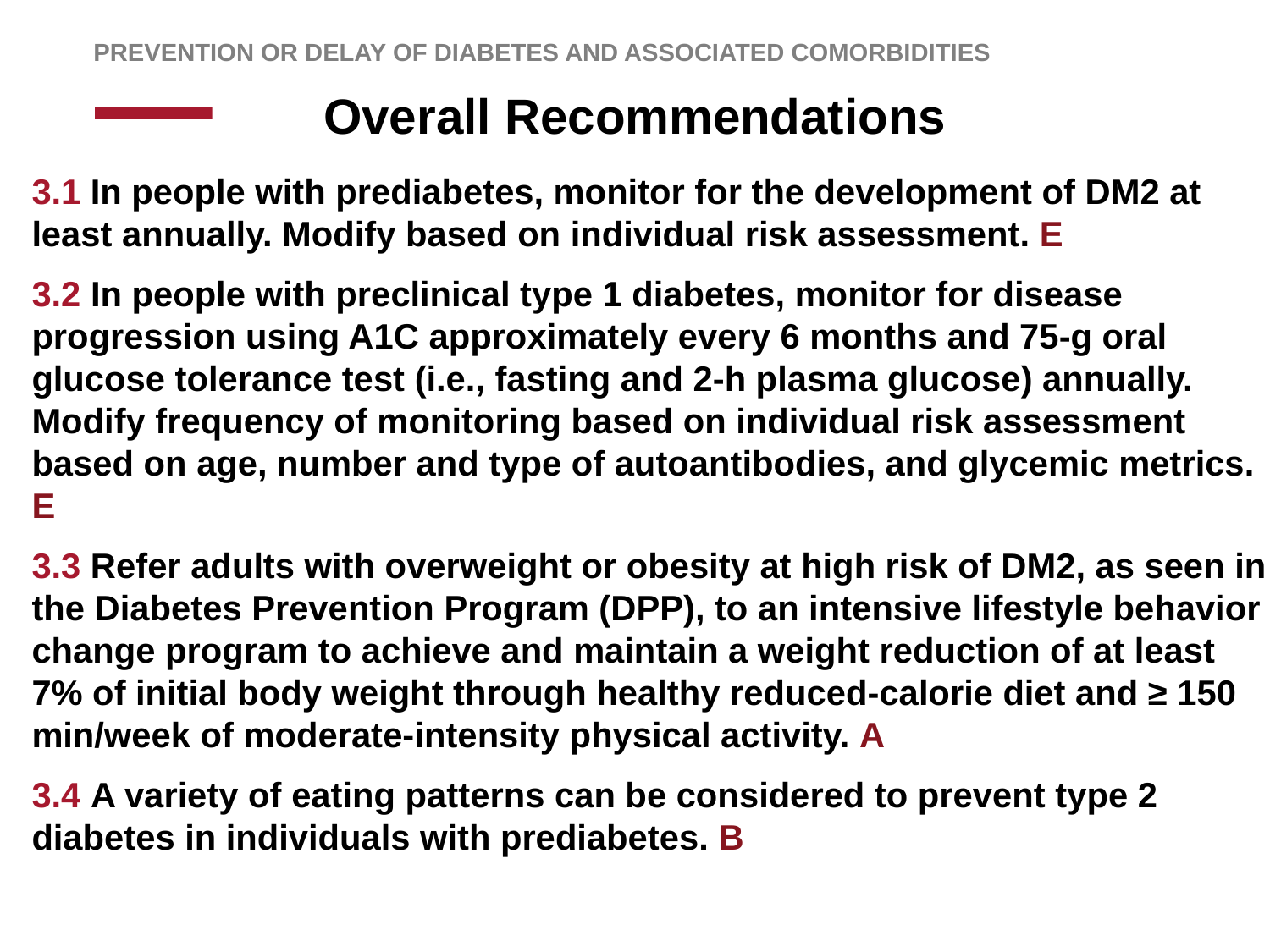

Prevention or Delay of Diabetes AND ASSOCIATED COMORBIDITIES
# Overall Recommendations
3.1 In people with prediabetes, monitor for the development of DM2 at least annually. Modify based on individual risk assessment. E
3.2 In people with preclinical type 1 diabetes, monitor for disease progression using A1C approximately every 6 months and 75-g oral glucose tolerance test (i.e., fasting and 2-h plasma glucose) annually. Modify frequency of monitoring based on individual risk assessment based on age, number and type of autoantibodies, and glycemic metrics. E
3.3 Refer adults with overweight or obesity at high risk of DM2, as seen in the Diabetes Prevention Program (DPP), to an intensive lifestyle behavior change program to achieve and maintain a weight reduction of at least 7% of initial body weight through healthy reduced-calorie diet and ≥ 150 min/week of moderate-intensity physical activity. A
3.4 A variety of eating patterns can be considered to prevent type 2 diabetes in individuals with prediabetes. B